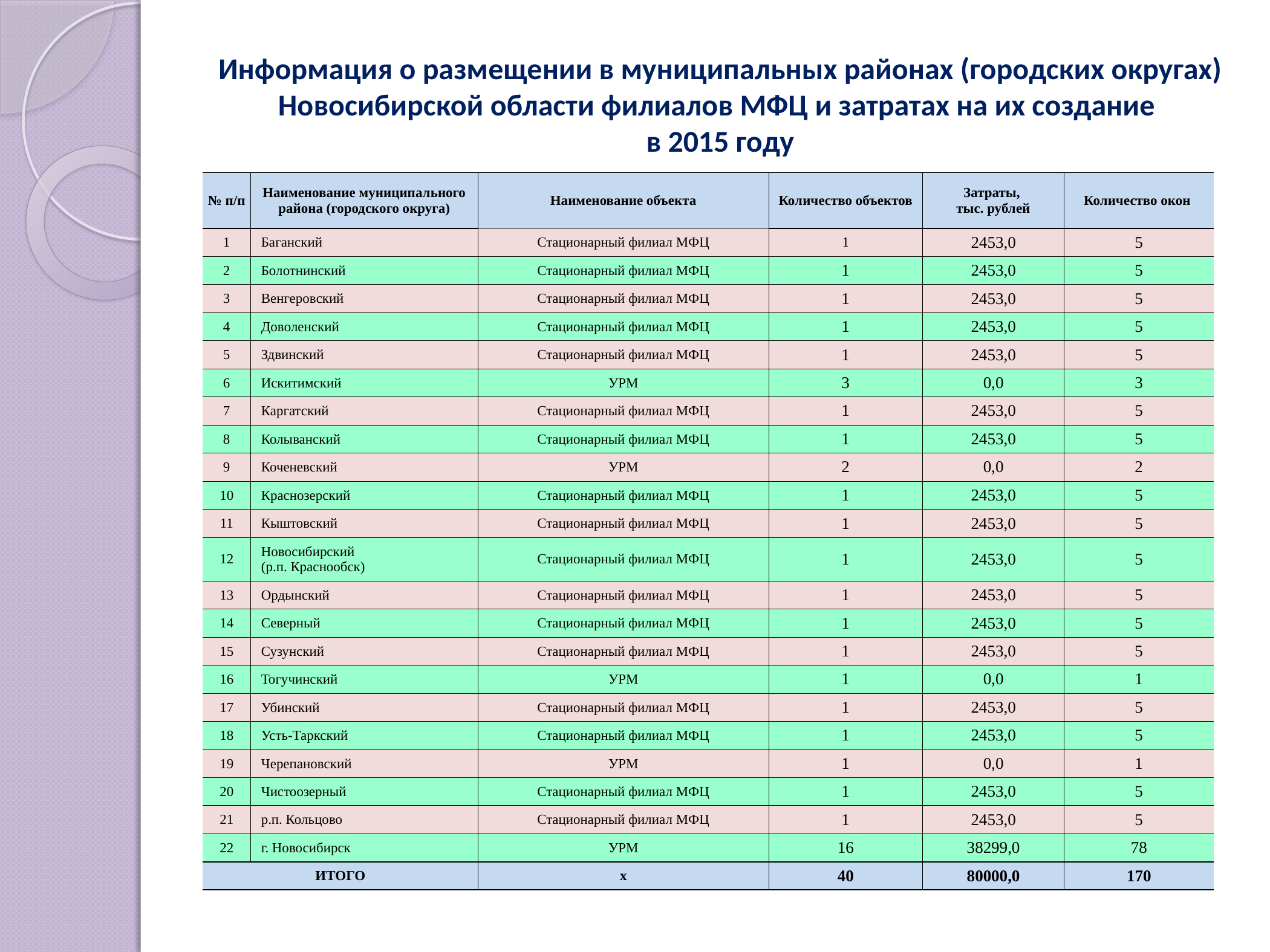

# Информация о размещении в муниципальных районах (городских округах) Новосибирской области филиалов МФЦ и затратах на их создание в 2015 году
| № п/п | Наименование муниципального района (городского округа) | Наименование объекта | Количество объектов | Затраты, тыс. рублей | Количество окон |
| --- | --- | --- | --- | --- | --- |
| 1 | Баганский | Стационарный филиал МФЦ | 1 | 2453,0 | 5 |
| 2 | Болотнинский | Стационарный филиал МФЦ | 1 | 2453,0 | 5 |
| 3 | Венгеровский | Стационарный филиал МФЦ | 1 | 2453,0 | 5 |
| 4 | Доволенский | Стационарный филиал МФЦ | 1 | 2453,0 | 5 |
| 5 | Здвинский | Стационарный филиал МФЦ | 1 | 2453,0 | 5 |
| 6 | Искитимский | УРМ | 3 | 0,0 | 3 |
| 7 | Каргатский | Стационарный филиал МФЦ | 1 | 2453,0 | 5 |
| 8 | Колыванский | Стационарный филиал МФЦ | 1 | 2453,0 | 5 |
| 9 | Коченевский | УРМ | 2 | 0,0 | 2 |
| 10 | Краснозерский | Стационарный филиал МФЦ | 1 | 2453,0 | 5 |
| 11 | Кыштовский | Стационарный филиал МФЦ | 1 | 2453,0 | 5 |
| 12 | Новосибирский (р.п. Краснообск) | Стационарный филиал МФЦ | 1 | 2453,0 | 5 |
| 13 | Ордынский | Стационарный филиал МФЦ | 1 | 2453,0 | 5 |
| 14 | Северный | Стационарный филиал МФЦ | 1 | 2453,0 | 5 |
| 15 | Сузунский | Стационарный филиал МФЦ | 1 | 2453,0 | 5 |
| 16 | Тогучинский | УРМ | 1 | 0,0 | 1 |
| 17 | Убинский | Стационарный филиал МФЦ | 1 | 2453,0 | 5 |
| 18 | Усть-Таркский | Стационарный филиал МФЦ | 1 | 2453,0 | 5 |
| 19 | Черепановский | УРМ | 1 | 0,0 | 1 |
| 20 | Чистоозерный | Стационарный филиал МФЦ | 1 | 2453,0 | 5 |
| 21 | р.п. Кольцово | Стационарный филиал МФЦ | 1 | 2453,0 | 5 |
| 22 | г. Новосибирск | УРМ | 16 | 38299,0 | 78 |
| ИТОГО |  | х | 40 | 80000,0 | 170 |